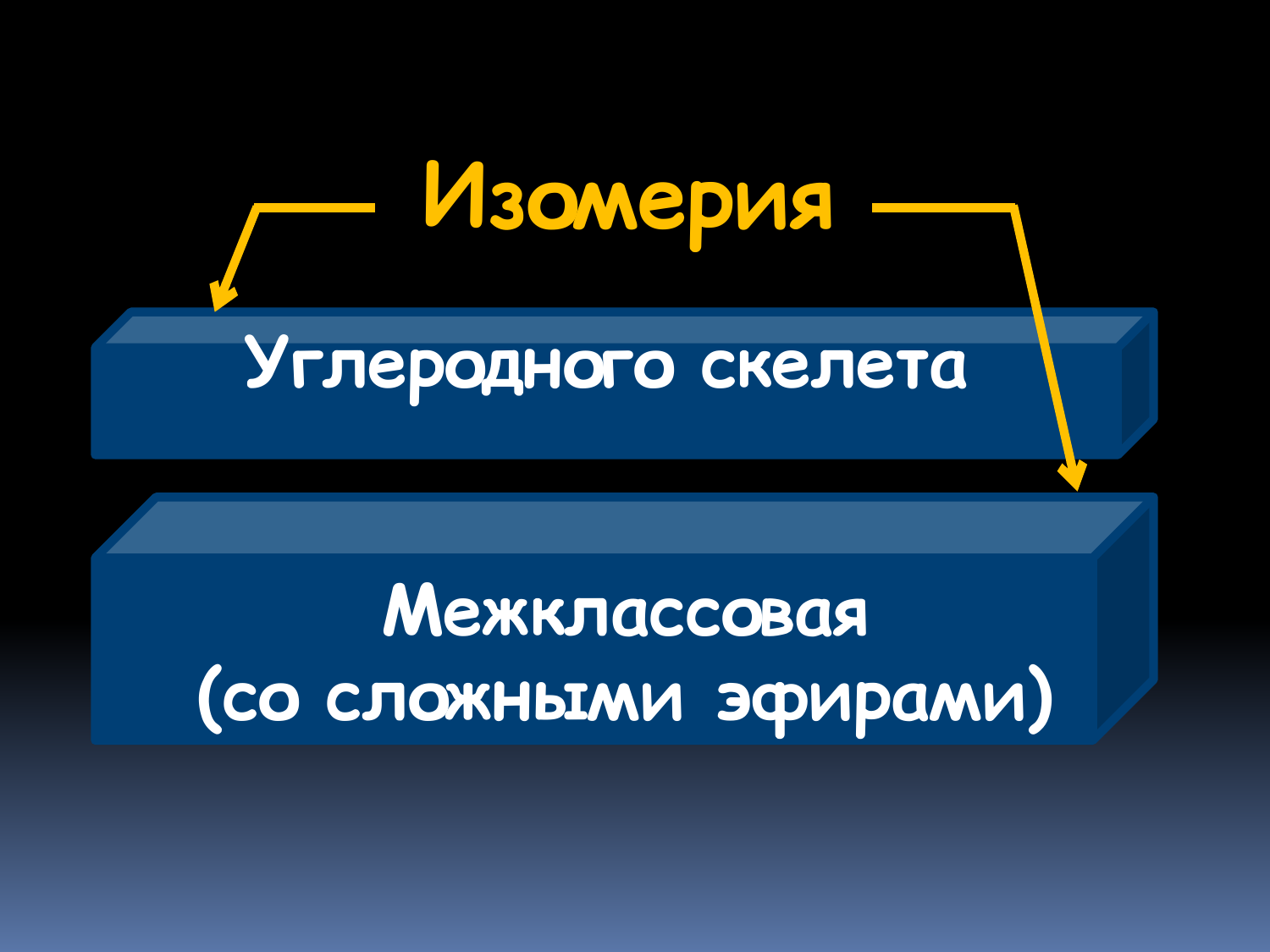

Изомерия
Углеродного скелета

Межклассовая
(со сложными эфирами)